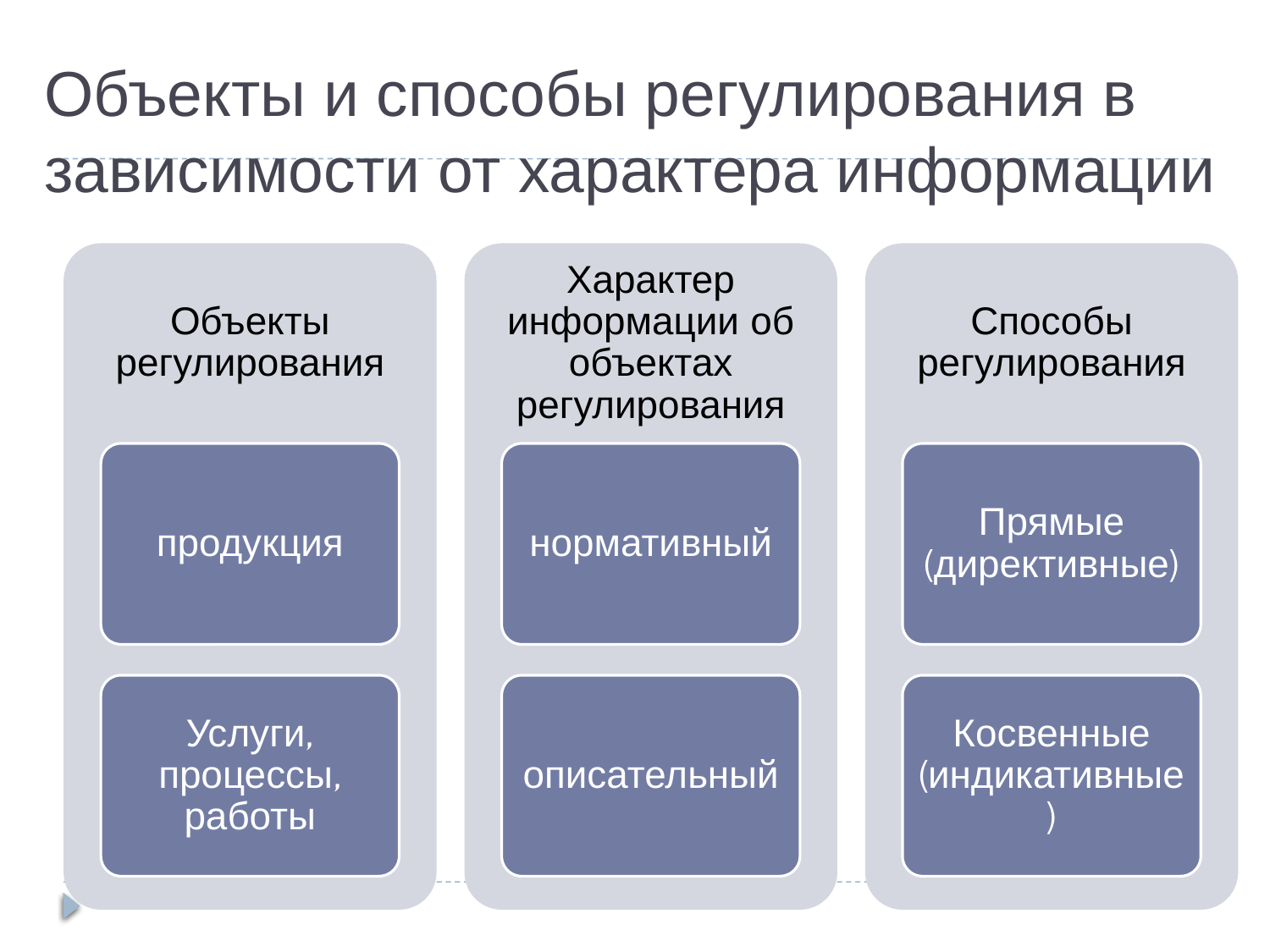

# Объекты и способы регулирования в зависимости от характера информации
Объекты регулирования
продукция
Услуги, процессы, работы
Характер информации об объектах регулирования
нормативный
описательный
Способы регулирования
Прямые (директивные)
Косвенные (индикативные)